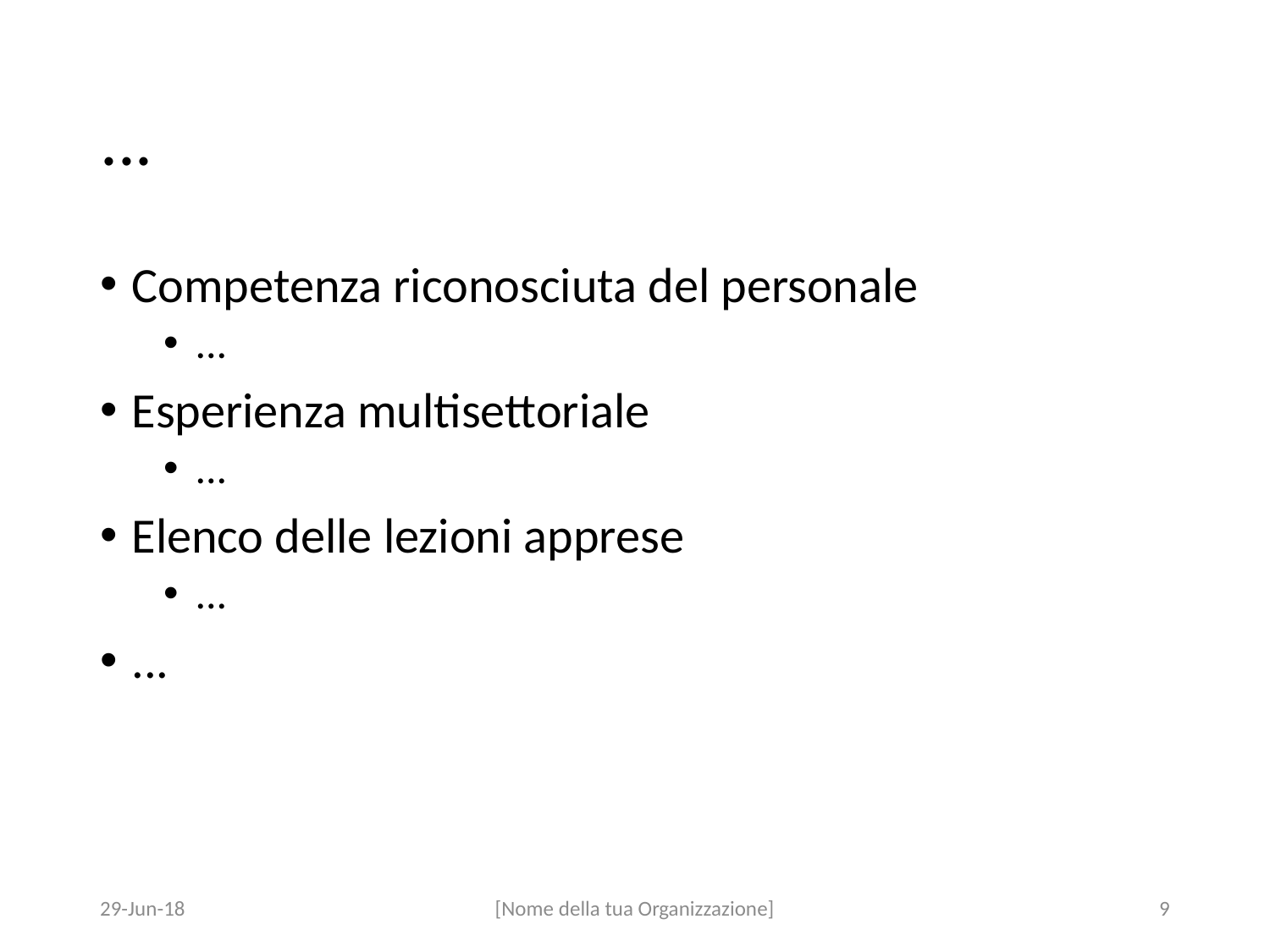

# ...
Competenza riconosciuta del personale
...
Esperienza multisettoriale
...
Elenco delle lezioni apprese
...
...
29-Jun-18
[Nome della tua Organizzazione]
9